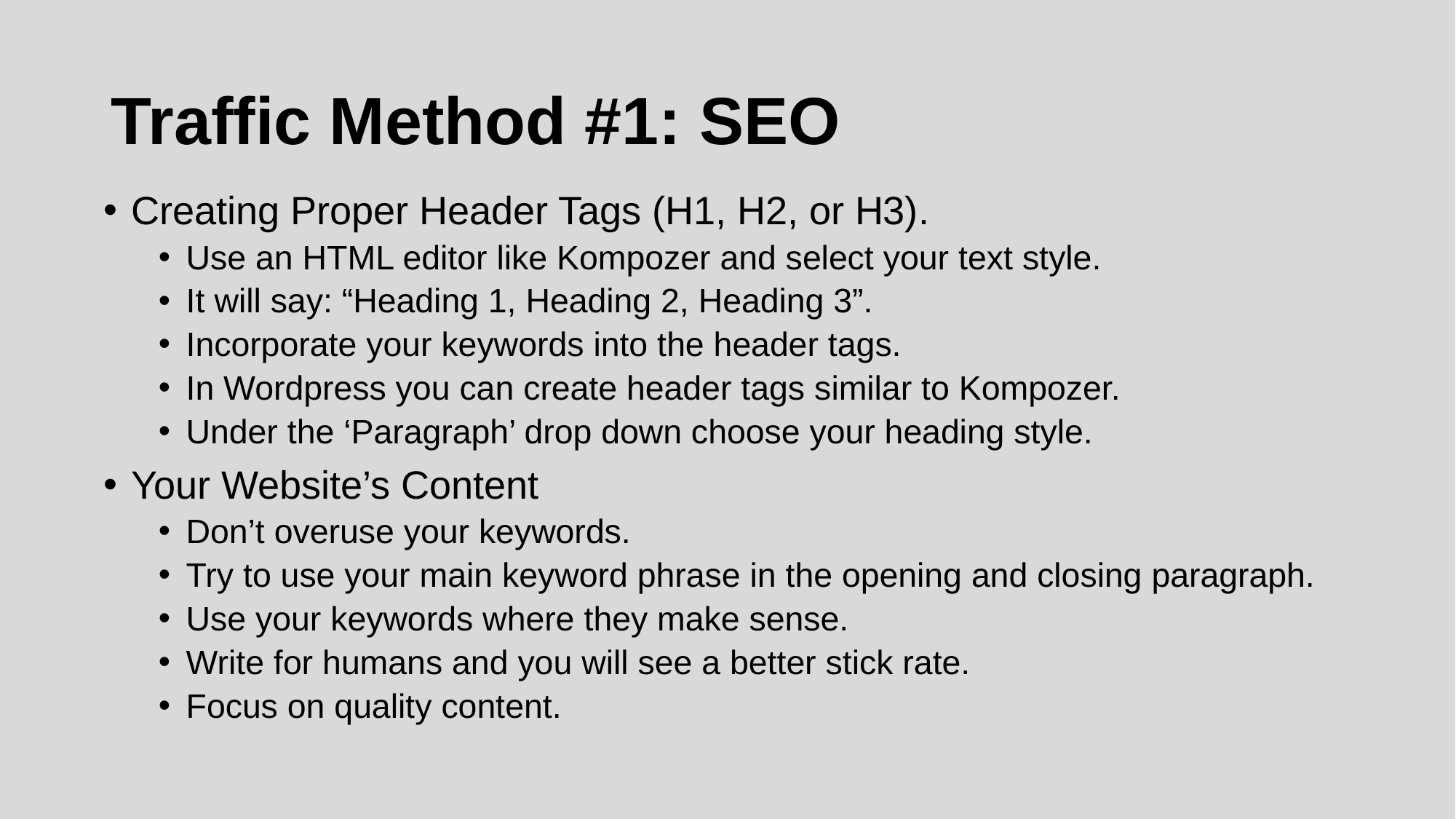

# Traffic Method #1: SEO
Creating Proper Header Tags (H1, H2, or H3).
Use an HTML editor like Kompozer and select your text style.
It will say: “Heading 1, Heading 2, Heading 3”.
Incorporate your keywords into the header tags.
In Wordpress you can create header tags similar to Kompozer.
Under the ‘Paragraph’ drop down choose your heading style.
Your Website’s Content
Don’t overuse your keywords.
Try to use your main keyword phrase in the opening and closing paragraph.
Use your keywords where they make sense.
Write for humans and you will see a better stick rate.
Focus on quality content.